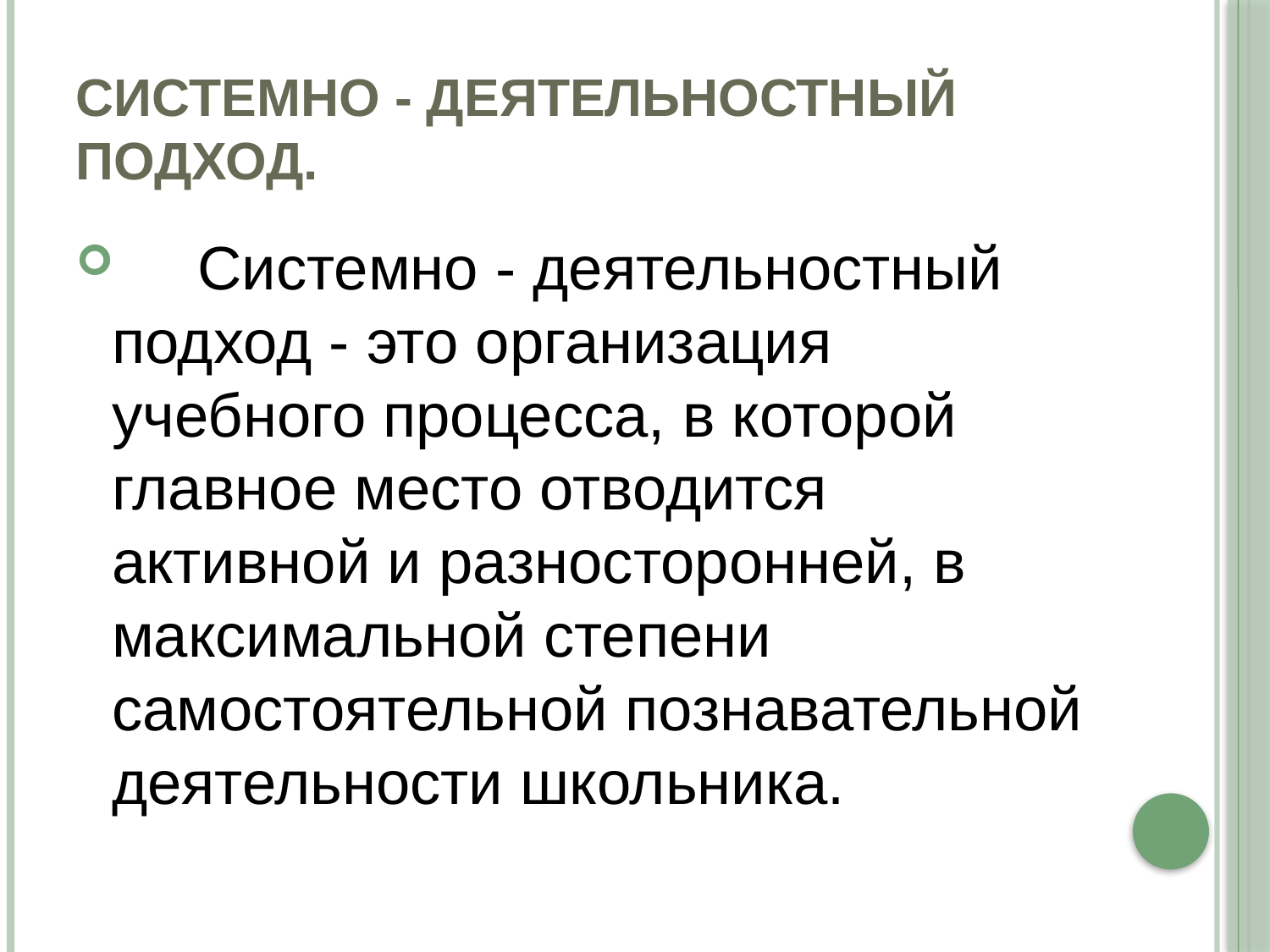

# Системно - деятельностный подход.
     Системно - деятельностный подход - это организация учебного процесса, в которой главное место отводится активной и разносторонней, в максимальной степени самостоятельной познавательной деятельности школьника.